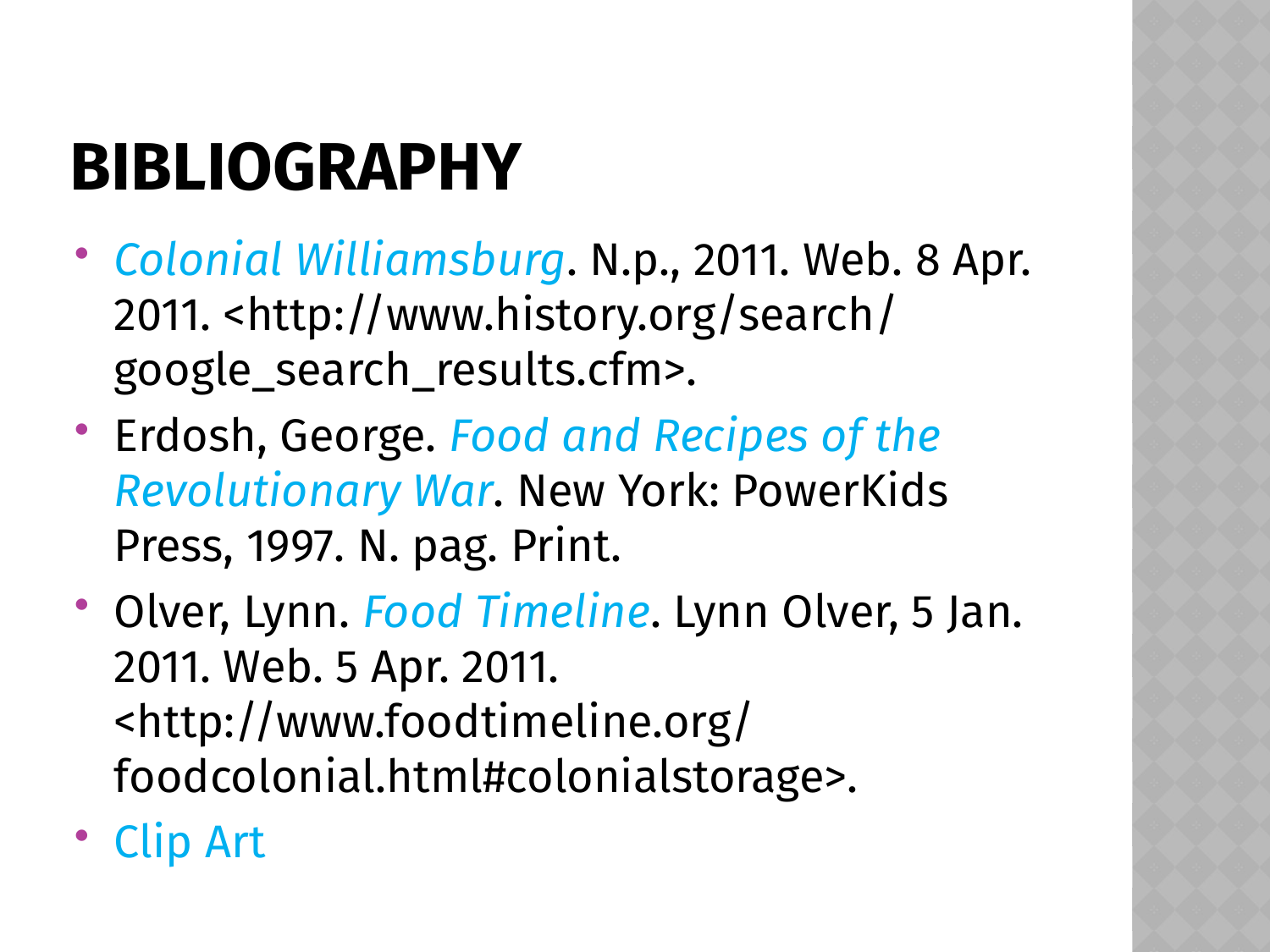

# Bibliography
Colonial Williamsburg. N.p., 2011. Web. 8 Apr. 2011. <http://www.history.org/‌search/‌google_search_results.cfm>.
Erdosh, George. Food and Recipes of the Revolutionary War. New York: PowerKids Press, 1997. N. pag. Print.
Olver, Lynn. Food Timeline. Lynn Olver, 5 Jan. 2011. Web. 5 Apr. 2011. <http://www.foodtimeline.org/‌foodcolonial.html#colonialstorage>.
Clip Art